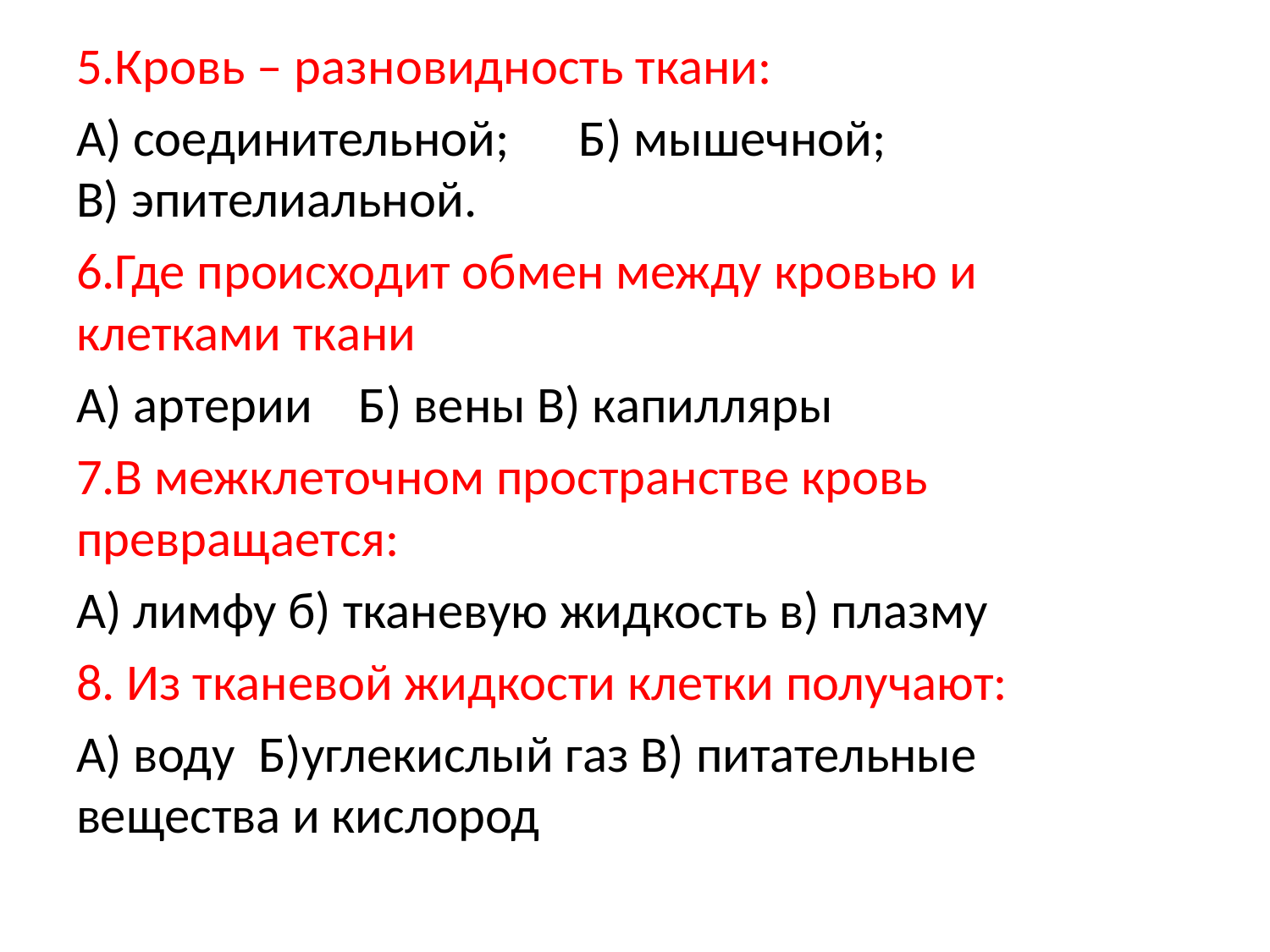

5.Кровь – разновидность ткани:
А) соединительной;      Б) мышечной;                         В) эпителиальной.
6.Где происходит обмен между кровью и клетками ткани
А) артерии    Б) вены В) капилляры
7.В межклеточном пространстве кровь превращается:
А) лимфу б) тканевую жидкость в) плазму
8. Из тканевой жидкости клетки получают:
А) воду  Б)углекислый газ В) питательные вещества и кислород